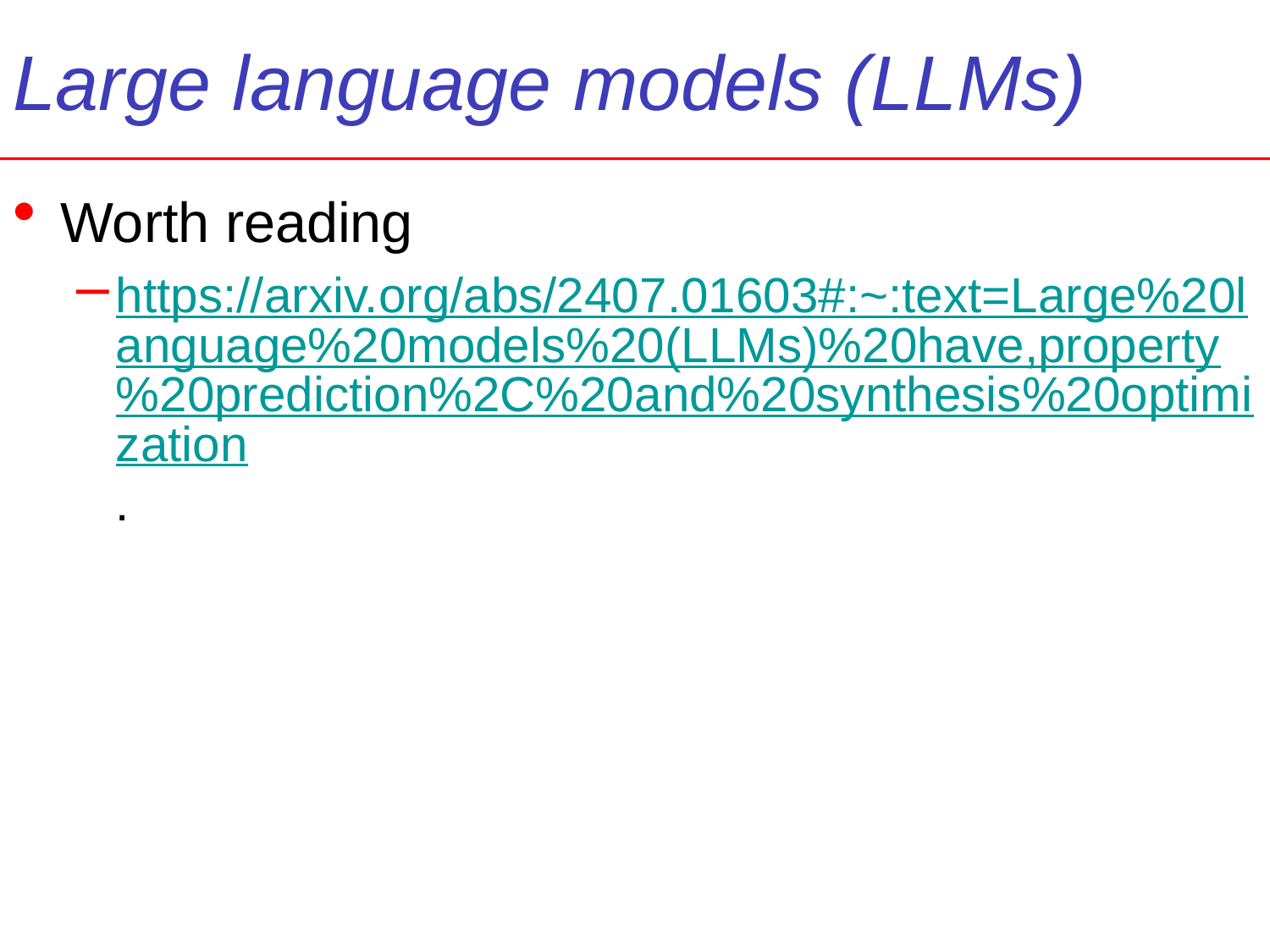

# Large language models (LLMs)
Worth reading
https://arxiv.org/abs/2407.01603#:~:text=Large%20language%20models%20(LLMs)%20have,property%20prediction%2C%20and%20synthesis%20optimization.